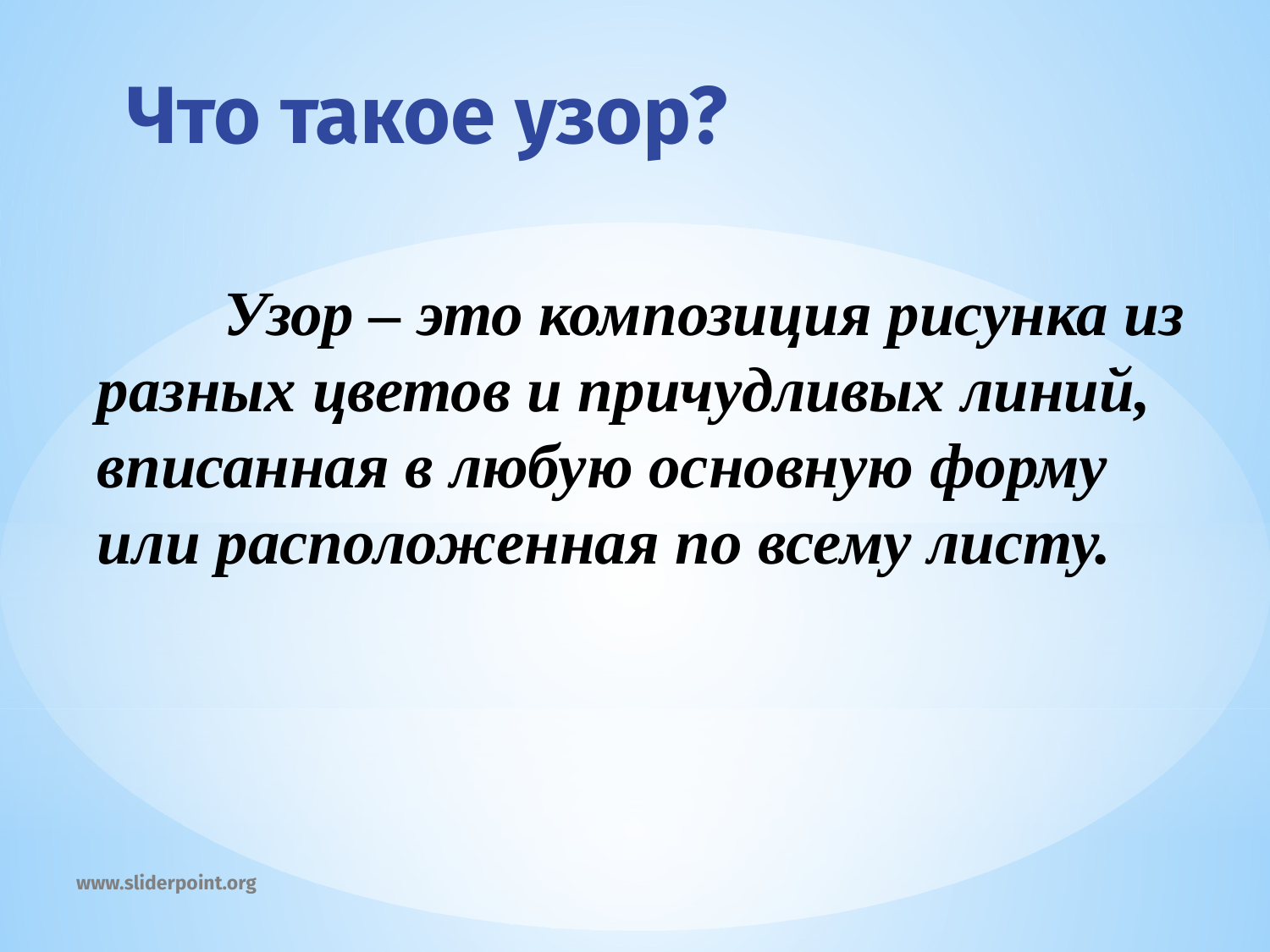

# Что такое узор?
	Узор – это композиция рисунка из разных цветов и причудливых линий, вписанная в любую основную форму или расположенная по всему листу.
www.sliderpoint.org